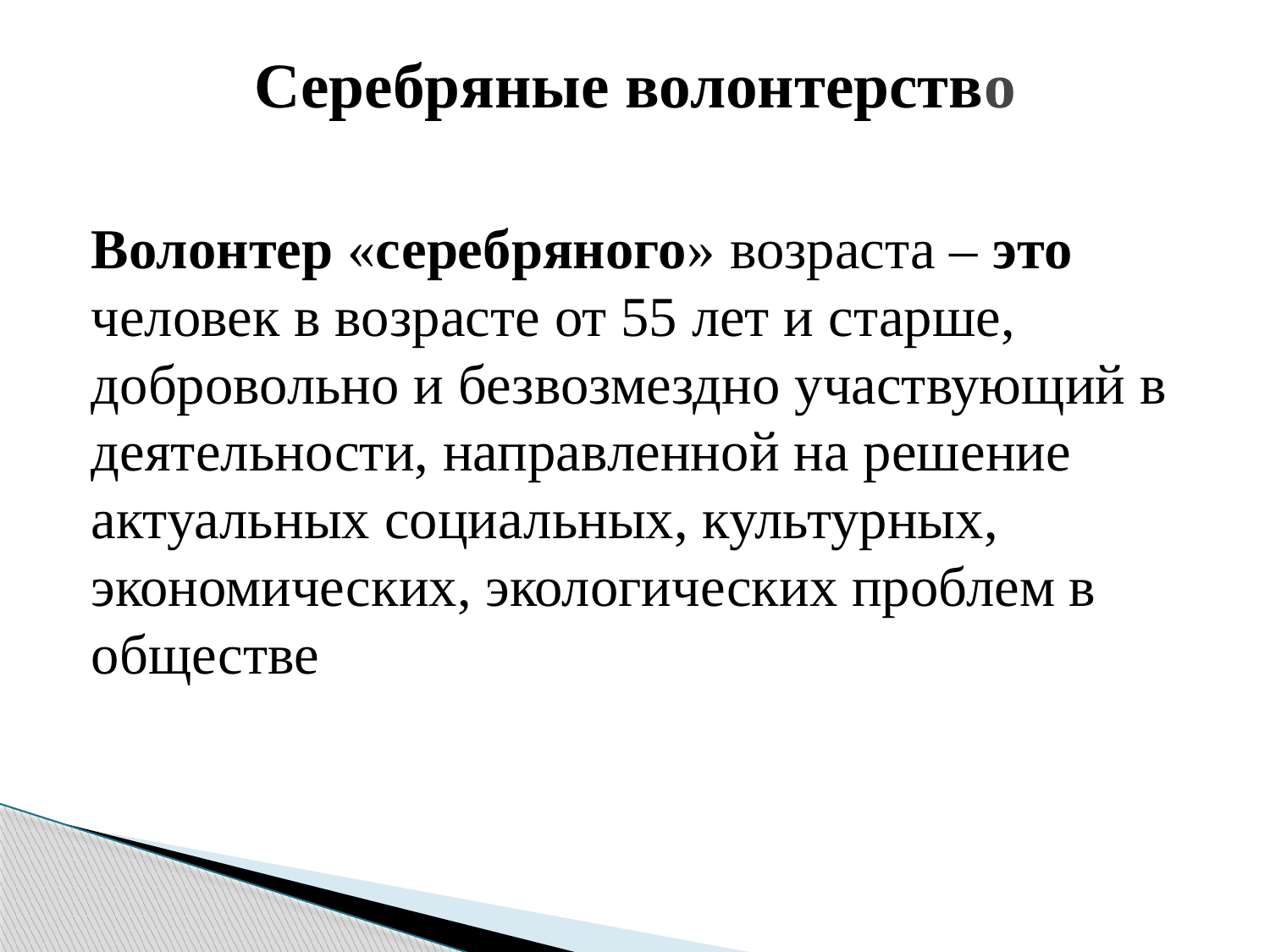

# Серебряные волонтерство
Волонтер «серебряного» возраста – это человек в возрасте от 55 лет и старше, добровольно и безвозмездно участвующий в деятельности, направленной на решение актуальных социальных, культурных, экономических, экологических проблем в обществе